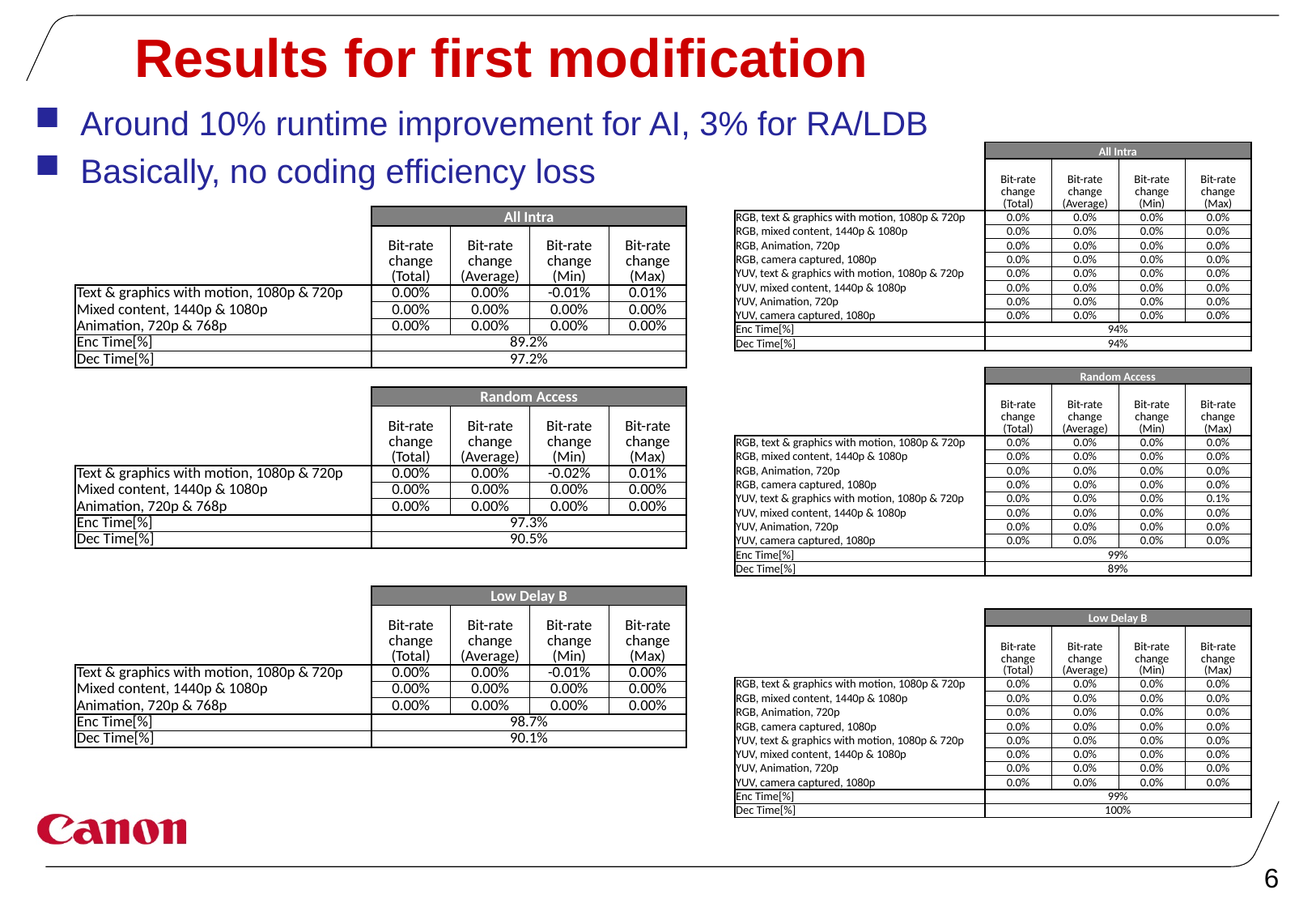

# Results for first modification
Around 10% runtime improvement for AI, 3% for RA/LDB
Basically, no coding efficiency loss
|  | All Intra |  |  |  |
| --- | --- | --- | --- | --- |
|  | Bit-rate change (Total) | Bit-rate change (Average) | Bit-rate change (Min) | Bit-rate change (Max) |
|  |  |  |  |  |
| RGB, text & graphics with motion, 1080p & 720p | 0.0% | 0.0% | 0.0% | 0.0% |
| RGB, mixed content, 1440p & 1080p | 0.0% | 0.0% | 0.0% | 0.0% |
| RGB, Animation, 720p | 0.0% | 0.0% | 0.0% | 0.0% |
| RGB, camera captured, 1080p | 0.0% | 0.0% | 0.0% | 0.0% |
| YUV, text & graphics with motion, 1080p & 720p | 0.0% | 0.0% | 0.0% | 0.0% |
| YUV, mixed content, 1440p & 1080p | 0.0% | 0.0% | 0.0% | 0.0% |
| YUV, Animation, 720p | 0.0% | 0.0% | 0.0% | 0.0% |
| YUV, camera captured, 1080p | 0.0% | 0.0% | 0.0% | 0.0% |
| Enc Time[%] | 94% |  |  |  |
| Dec Time[%] | 94% |  |  |  |
|  |  |  |  |  |
|  | Random Access |  |  |  |
|  | Bit-rate change (Total) | Bit-rate change (Average) | Bit-rate change (Min) | Bit-rate change (Max) |
|  |  |  |  |  |
| RGB, text & graphics with motion, 1080p & 720p | 0.0% | 0.0% | 0.0% | 0.0% |
| RGB, mixed content, 1440p & 1080p | 0.0% | 0.0% | 0.0% | 0.0% |
| RGB, Animation, 720p | 0.0% | 0.0% | 0.0% | 0.0% |
| RGB, camera captured, 1080p | 0.0% | 0.0% | 0.0% | 0.0% |
| YUV, text & graphics with motion, 1080p & 720p | 0.0% | 0.0% | 0.0% | 0.1% |
| YUV, mixed content, 1440p & 1080p | 0.0% | 0.0% | 0.0% | 0.0% |
| YUV, Animation, 720p | 0.0% | 0.0% | 0.0% | 0.0% |
| YUV, camera captured, 1080p | 0.0% | 0.0% | 0.0% | 0.0% |
| Enc Time[%] | 99% |  |  |  |
| Dec Time[%] | 89% |  |  |  |
|  |  |  |  |  |
|  |  |  |  |  |
|  | Low Delay B |  |  |  |
|  | Bit-rate change (Total) | Bit-rate change (Average) | Bit-rate change (Min) | Bit-rate change (Max) |
|  |  |  |  |  |
| RGB, text & graphics with motion, 1080p & 720p | 0.0% | 0.0% | 0.0% | 0.0% |
| RGB, mixed content, 1440p & 1080p | 0.0% | 0.0% | 0.0% | 0.0% |
| RGB, Animation, 720p | 0.0% | 0.0% | 0.0% | 0.0% |
| RGB, camera captured, 1080p | 0.0% | 0.0% | 0.0% | 0.0% |
| YUV, text & graphics with motion, 1080p & 720p | 0.0% | 0.0% | 0.0% | 0.0% |
| YUV, mixed content, 1440p & 1080p | 0.0% | 0.0% | 0.0% | 0.0% |
| YUV, Animation, 720p | 0.0% | 0.0% | 0.0% | 0.0% |
| YUV, camera captured, 1080p | 0.0% | 0.0% | 0.0% | 0.0% |
| Enc Time[%] | 99% |  |  |  |
| Dec Time[%] | 100% |  |  |  |
|  | All Intra |  |  |  |
| --- | --- | --- | --- | --- |
|  | Bit-rate change (Total) | Bit-rate change (Average) | Bit-rate change (Min) | Bit-rate change (Max) |
|  |  |  |  |  |
| Text & graphics with motion, 1080p & 720p | 0.00% | 0.00% | -0.01% | 0.01% |
| Mixed content, 1440p & 1080p | 0.00% | 0.00% | 0.00% | 0.00% |
| Animation, 720p & 768p | 0.00% | 0.00% | 0.00% | 0.00% |
| Enc Time[%] | 89.2% |  |  |  |
| Dec Time[%] | 97.2% |  |  |  |
|  |  |  |  |  |
|  | Random Access |  |  |  |
|  | Bit-rate change (Total) | Bit-rate change (Average) | Bit-rate change (Min) | Bit-rate change (Max) |
|  |  |  |  |  |
| Text & graphics with motion, 1080p & 720p | 0.00% | 0.00% | -0.02% | 0.01% |
| Mixed content, 1440p & 1080p | 0.00% | 0.00% | 0.00% | 0.00% |
| Animation, 720p & 768p | 0.00% | 0.00% | 0.00% | 0.00% |
| Enc Time[%] | 97.3% |  |  |  |
| Dec Time[%] | 90.5% |  |  |  |
|  |  |  |  |  |
|  |  |  |  |  |
|  | Low Delay B |  |  |  |
|  | Bit-rate change (Total) | Bit-rate change (Average) | Bit-rate change (Min) | Bit-rate change (Max) |
|  |  |  |  |  |
| Text & graphics with motion, 1080p & 720p | 0.00% | 0.00% | -0.01% | 0.00% |
| Mixed content, 1440p & 1080p | 0.00% | 0.00% | 0.00% | 0.00% |
| Animation, 720p & 768p | 0.00% | 0.00% | 0.00% | 0.00% |
| Enc Time[%] | 98.7% |  |  |  |
| Dec Time[%] | 90.1% |  |  |  |
6